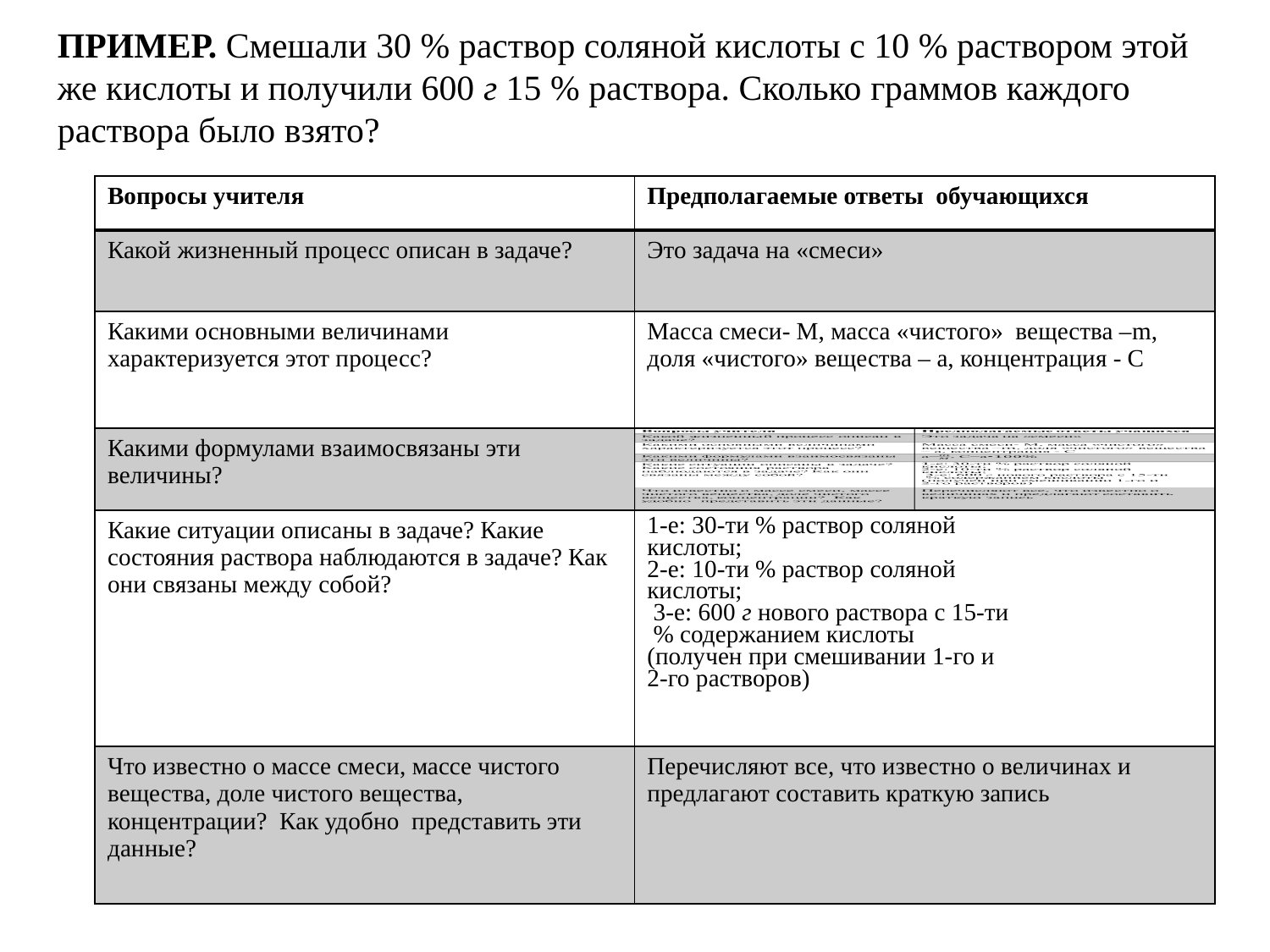

ПРИМЕР. Смешали 30 % раствор соляной кислоты с 10 % раствором этой же кислоты и получили 600 г 15 % раствора. Сколько граммов каждого раствора было взято?
| Вопросы учителя | Предполагаемые ответы обучающихся |
| --- | --- |
| Какой жизненный процесс описан в задаче? | Это задача на «смеси» |
| Какими основными величинами характеризуется этот процесс? | Масса смеси- М, масса «чистого» вещества –m, доля «чистого» вещества – а, концентрация - С |
| Какими формулами взаимосвязаны эти величины? |  |
| Какие ситуации описаны в задаче? Какие состояния раствора наблюдаются в задаче? Как они связаны между собой? | 1-е: 30-ти % раствор соляной кислоты; 2-е: 10-ти % раствор соляной кислоты; 3-е: 600 г нового раствора с 15-ти % содержанием кислоты (получен при смешивании 1-го и 2-го растворов) |
| Что известно о массе смеси, массе чистого вещества, доле чистого вещества, концентрации? Как удобно представить эти данные? | Перечисляют все, что известно о величинах и предлагают составить краткую запись |